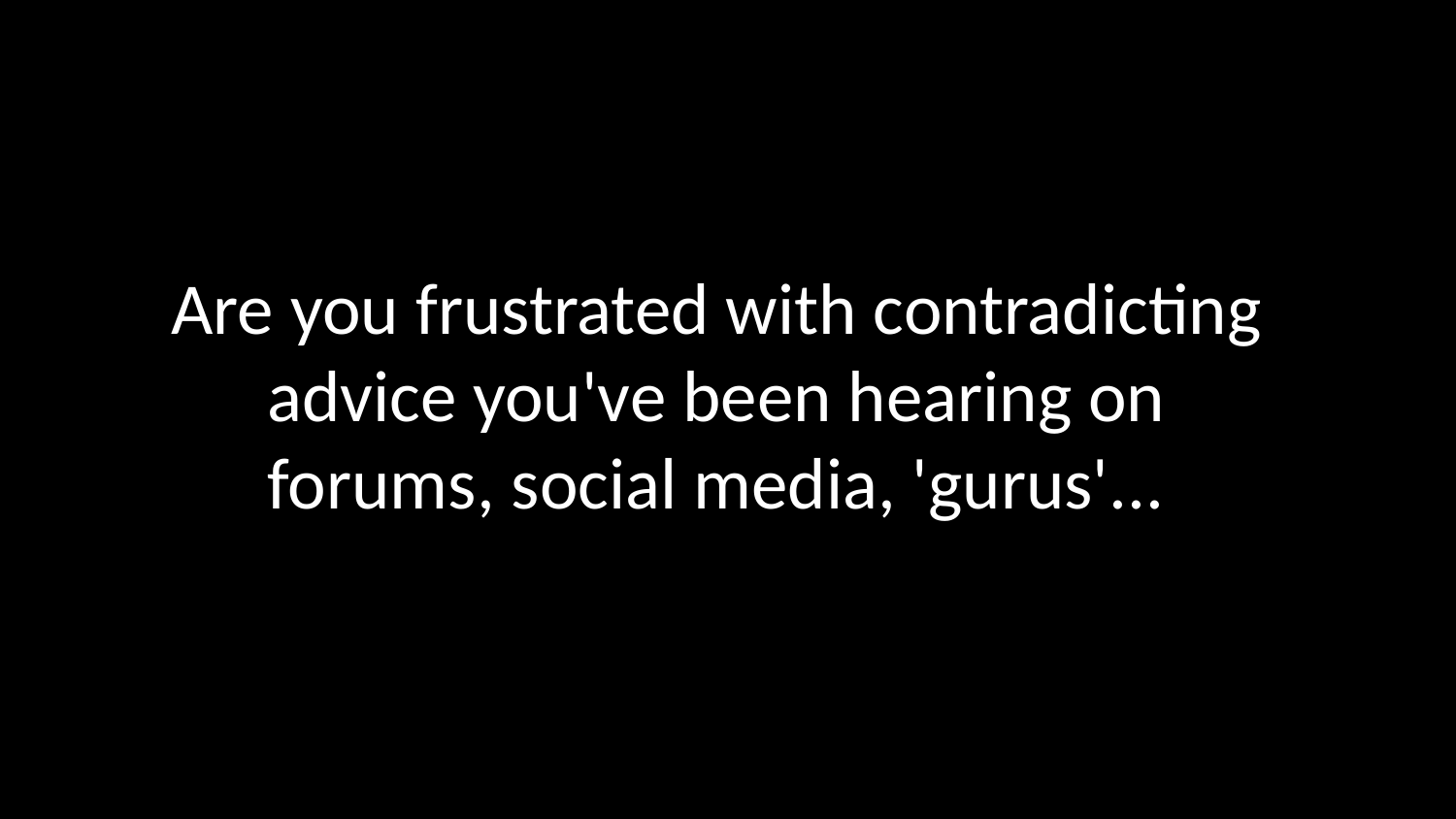

# Are you frustrated with contradicting advice you've been hearing on forums, social media, 'gurus'...